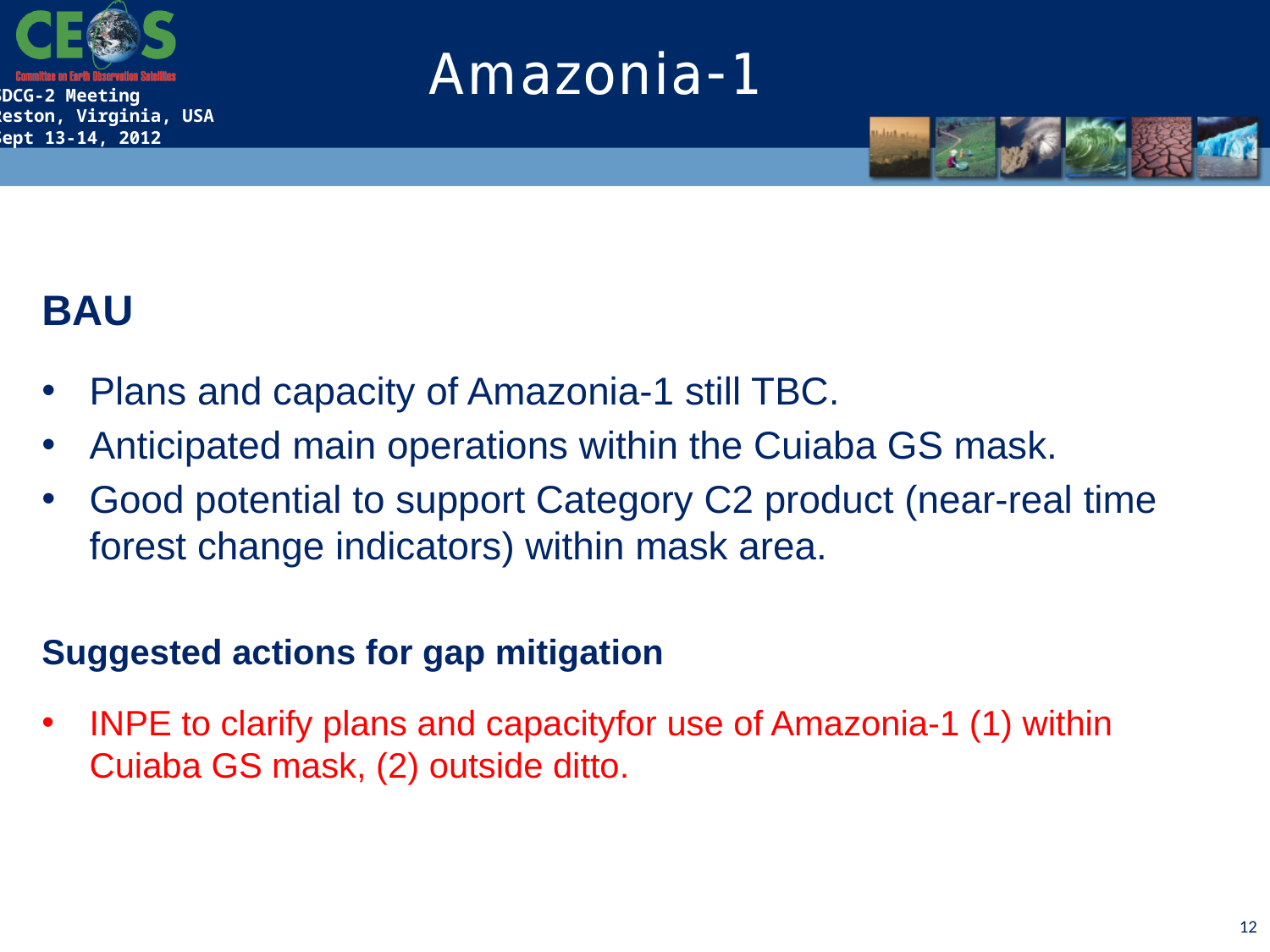

Amazonia-1
BAU

Plans and capacity of Amazonia-1 still TBC.
Anticipated main operations within the Cuiaba GS mask.
Good potential to support Category C2 product (near-real time forest change indicators) within mask area.

Suggested actions for gap mitigation

INPE to clarify plans and capacityfor use of Amazonia-1 (1) within Cuiaba GS mask, (2) outside ditto.

12